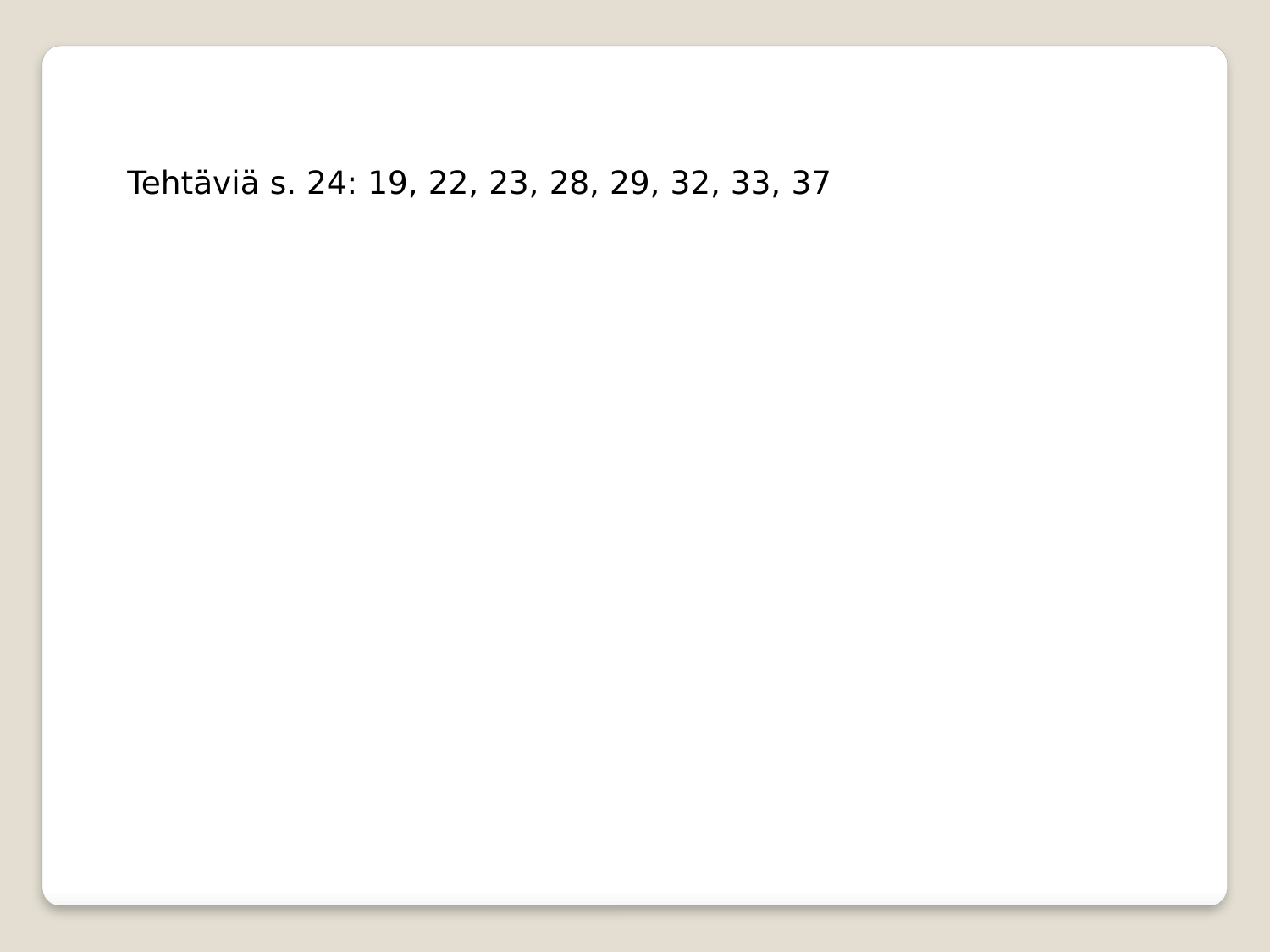

Tehtäviä s. 24: 19, 22, 23, 28, 29, 32, 33, 37